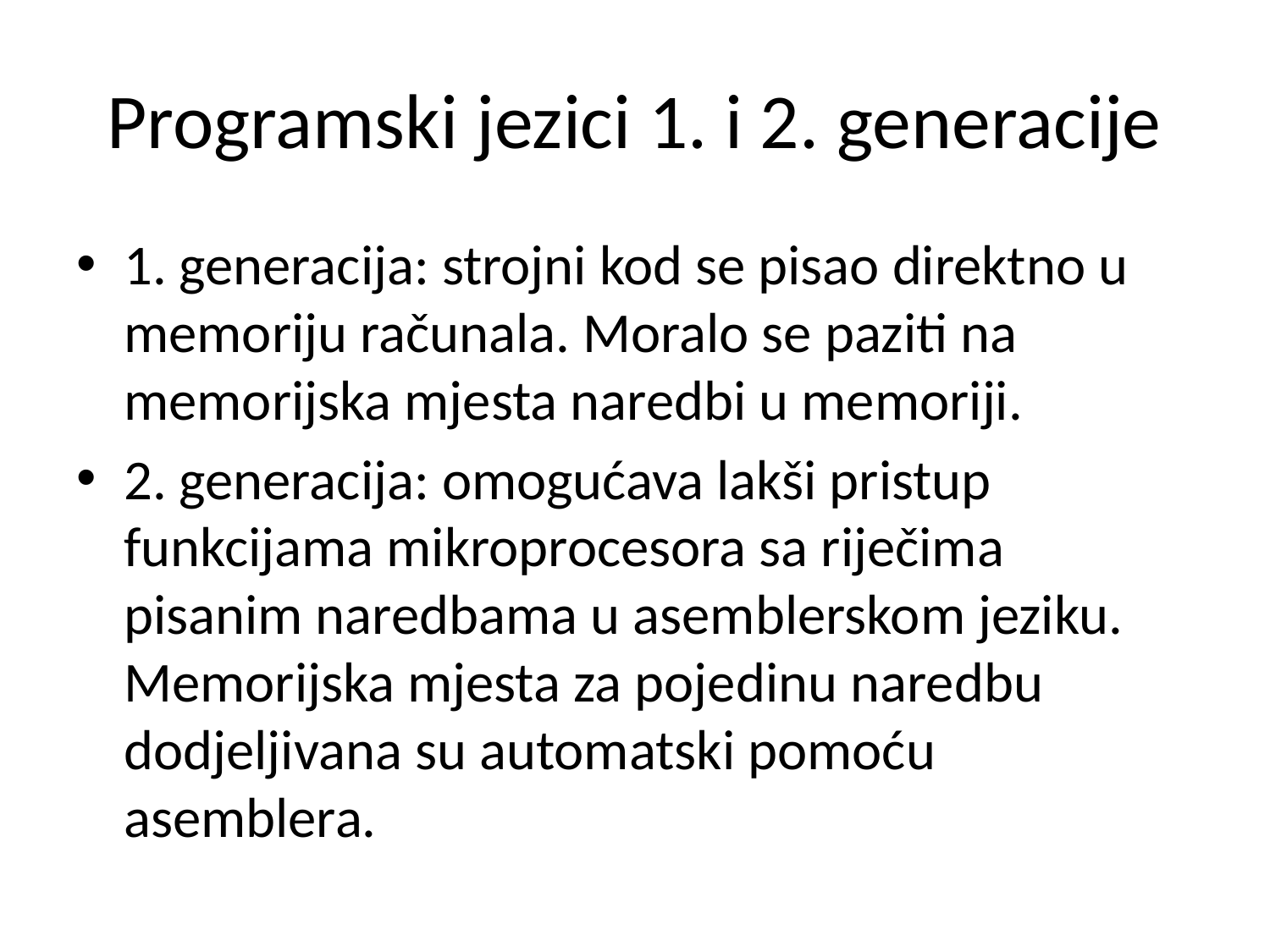

# Programski jezici 1. i 2. generacije
1. generacija: strojni kod se pisao direktno u memoriju računala. Moralo se paziti na memorijska mjesta naredbi u memoriji.
2. generacija: omogućava lakši pristup funkcijama mikroprocesora sa riječima pisanim naredbama u asemblerskom jeziku. Memorijska mjesta za pojedinu naredbu dodjeljivana su automatski pomoću asemblera.